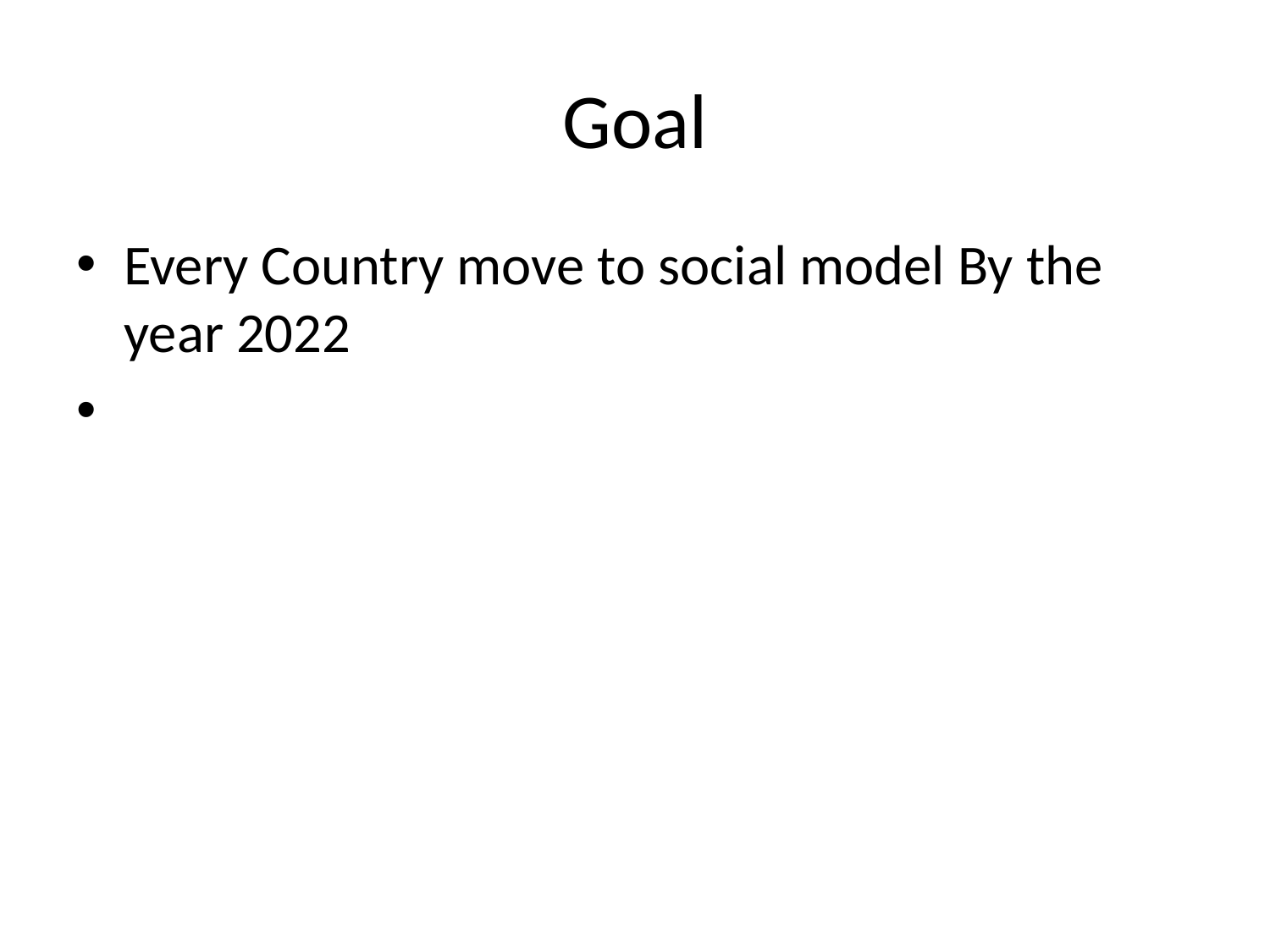

# Goal
Every Country move to social model By the year 2022